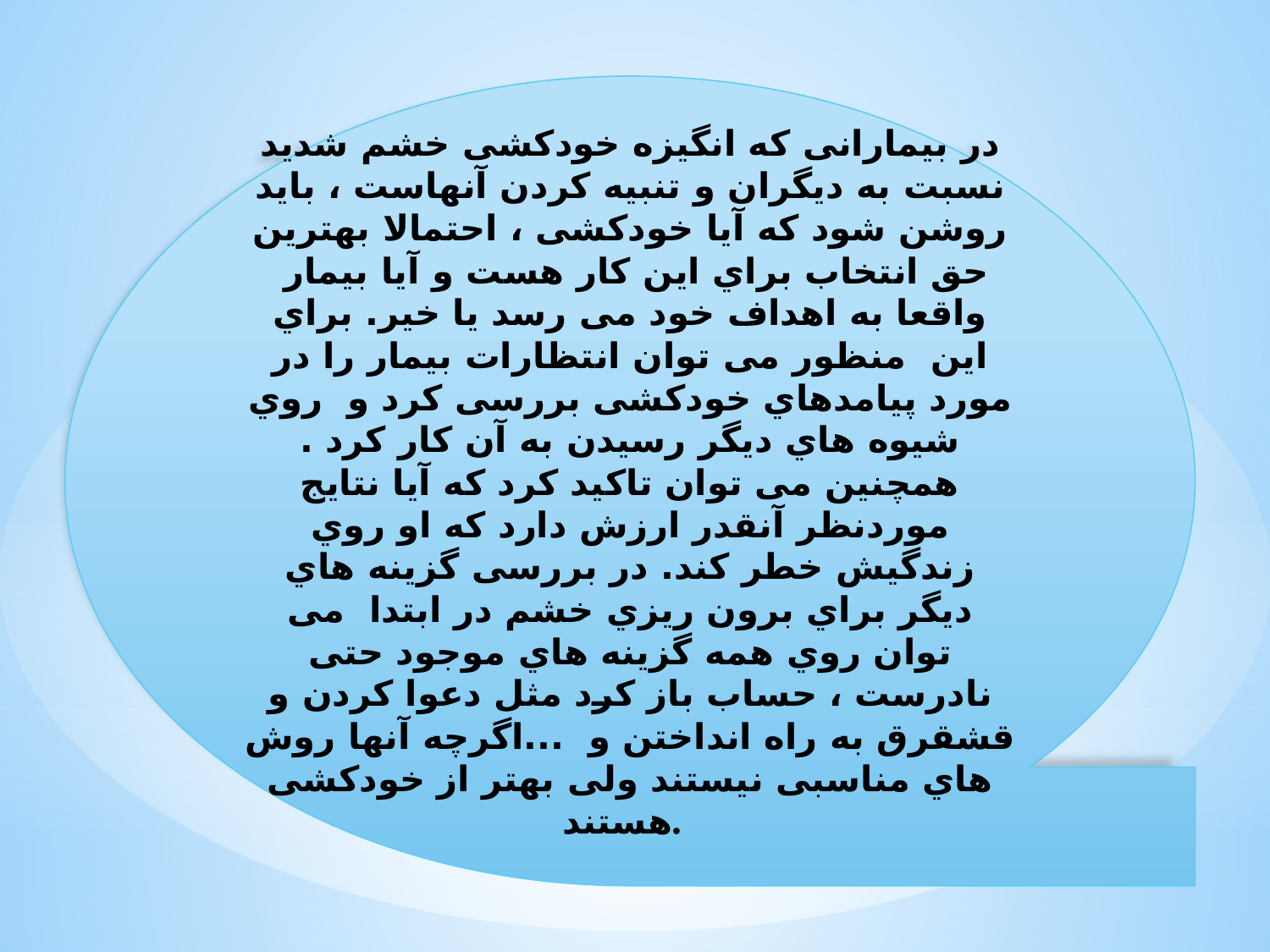

در ﺑﯿﻤﺎراﻧﯽ ﮐﻪ اﻧﮕﯿﺰه ﺧﻮدﮐﺸﯽ ﺧﺸﻢ ﺷﺪﯾﺪ ﻧﺴﺒﺖ ﺑﻪ دﯾﮕﺮان و ﺗﻨﺒﯿﻪ ﮐﺮدن آﻧﻬﺎﺳﺖ ، ﺑﺎﯾﺪ روﺷﻦ ﺷﻮد ﮐﻪ آﯾﺎ ﺧﻮدﮐﺸﯽ ، اﺣﺘﻤﺎﻻ ﺑﻬﺘﺮﯾﻦ ﺣﻖ اﻧﺘﺨﺎب ﺑﺮاي اﯾﻦ ﮐﺎر ﻫﺴﺖ و آﯾﺎ ﺑﯿﻤﺎر  واﻗﻌﺎ ﺑﻪ اﻫﺪاف ﺧﻮد ﻣﯽ رﺳﺪ ﯾﺎ ﺧﯿﺮ. ﺑﺮاي اﯾﻦ  ﻣﻨﻈﻮر ﻣﯽ ﺗﻮان اﻧﺘﻈﺎرات ﺑﯿﻤﺎر را در ﻣﻮرد ﭘﯿﺎﻣﺪﻫﺎي ﺧﻮدﮐﺸﯽ ﺑﺮرﺳﯽ ﮐﺮد و  روي ﺷﯿﻮه ﻫﺎي دﯾﮕﺮ رﺳﯿﺪن ﺑﻪ آن ﮐﺎر ﮐﺮد . ﻫﻤﭽﻨﯿﻦ ﻣﯽ ﺗﻮان ﺗﺎﮐﯿﺪ ﮐﺮد ﮐﻪ آﯾﺎ ﻧﺘﺎﯾﺞ ﻣﻮردﻧﻈﺮ آﻧﻘﺪر ارزش دارد ﮐﻪ او روي زﻧﺪﮔﯿﺶ ﺧﻄﺮ ﮐﻨﺪ. در ﺑﺮرﺳﯽ ﮔﺰﯾﻨﻪ ﻫﺎي دﯾﮕﺮ ﺑﺮاي ﺑﺮون رﯾﺰي ﺧﺸﻢ در اﺑﺘﺪا  ﻣﯽ ﺗﻮان روي ﻫﻤﻪ ﮔﺰﯾﻨﻪ ﻫﺎي ﻣﻮﺟﻮد ﺣﺘﯽ ﻧﺎدرﺳﺖ ، ﺣﺴﺎب ﺑﺎز ﮐﺮد ﻣﺜﻞ دﻋﻮا ﮐﺮدن و ﻗﺸﻘﺮق ﺑﻪ راه اﻧﺪاﺧﺘﻦ و  ...اﮔﺮﭼﻪ آﻧﻬﺎ روش ﻫﺎي ﻣﻨﺎﺳﺒﯽ ﻧﯿﺴﺘﻨﺪ وﻟﯽ ﺑﻬﺘﺮ از ﺧﻮدﮐﺸﯽ ﻫﺴﺘﻨﺪ.